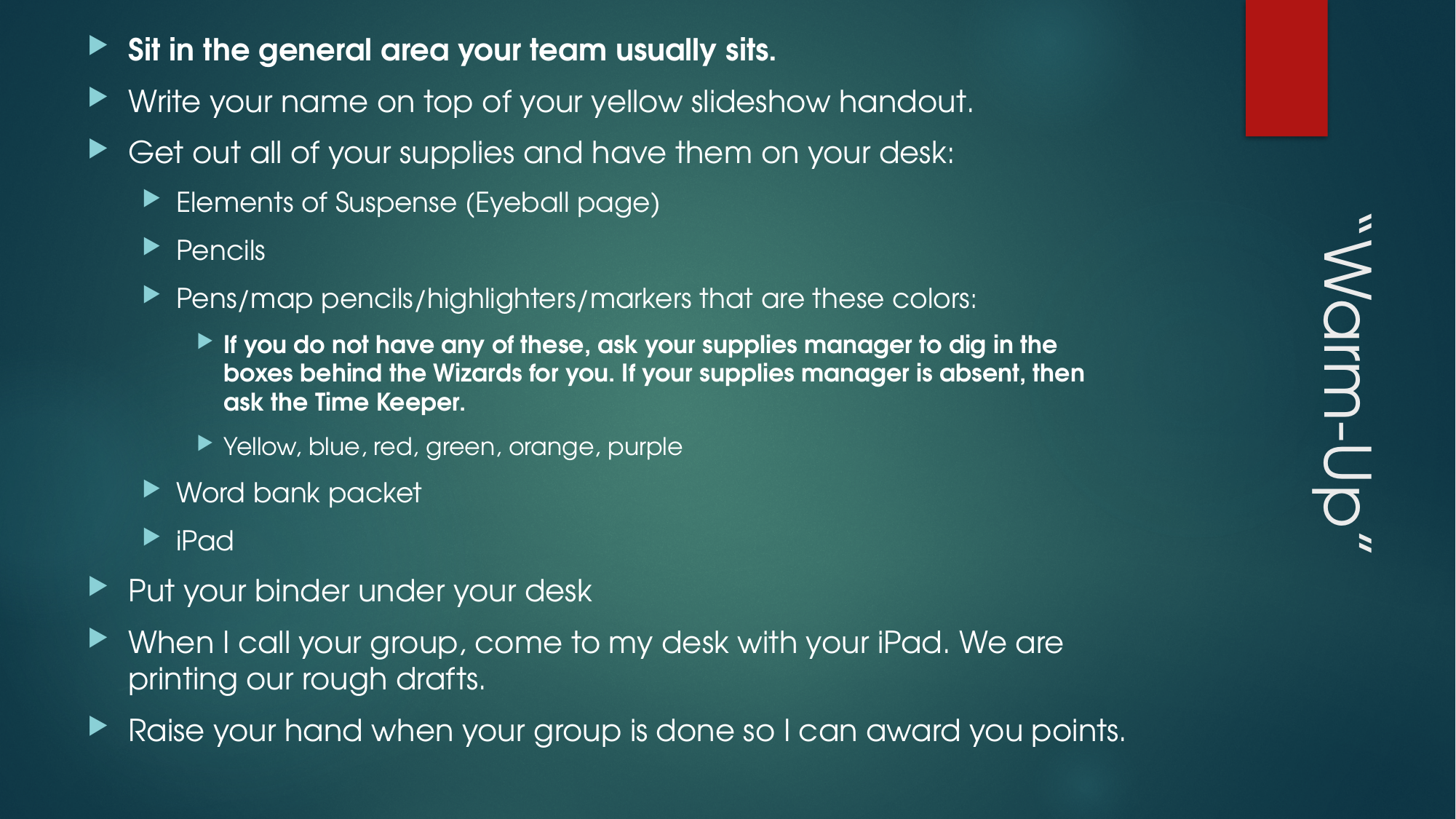

Sit in the general area your team usually sits.
Write your name on top of your yellow slideshow handout.
Get out all of your supplies and have them on your desk:
Elements of Suspense (Eyeball page)
Pencils
Pens/map pencils/highlighters/markers that are these colors:
If you do not have any of these, ask your supplies manager to dig in the boxes behind the Wizards for you. If your supplies manager is absent, then ask the Time Keeper.
Yellow, blue, red, green, orange, purple
Word bank packet
iPad
Put your binder under your desk
When I call your group, come to my desk with your iPad. We are printing our rough drafts.
Raise your hand when your group is done so I can award you points.
# “Warm-Up”